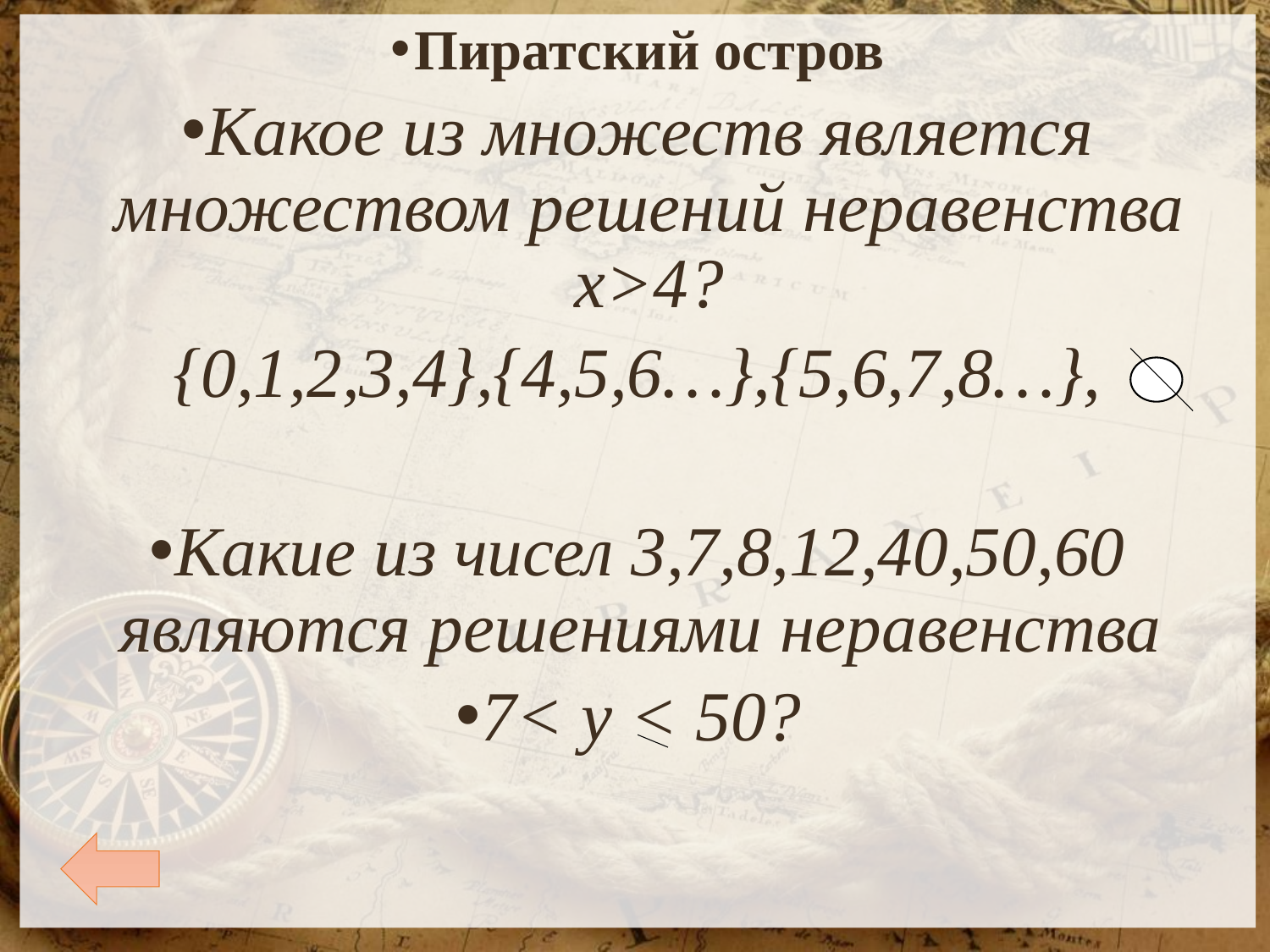

Пиратский остров
Какое из множеств является множеством решений неравенства х>4?
{0,1,2,3,4},{4,5,6…},{5,6,7,8…},

Какие из чисел 3,7,8,12,40,50,60 являются решениями неравенства
7< y < 50?